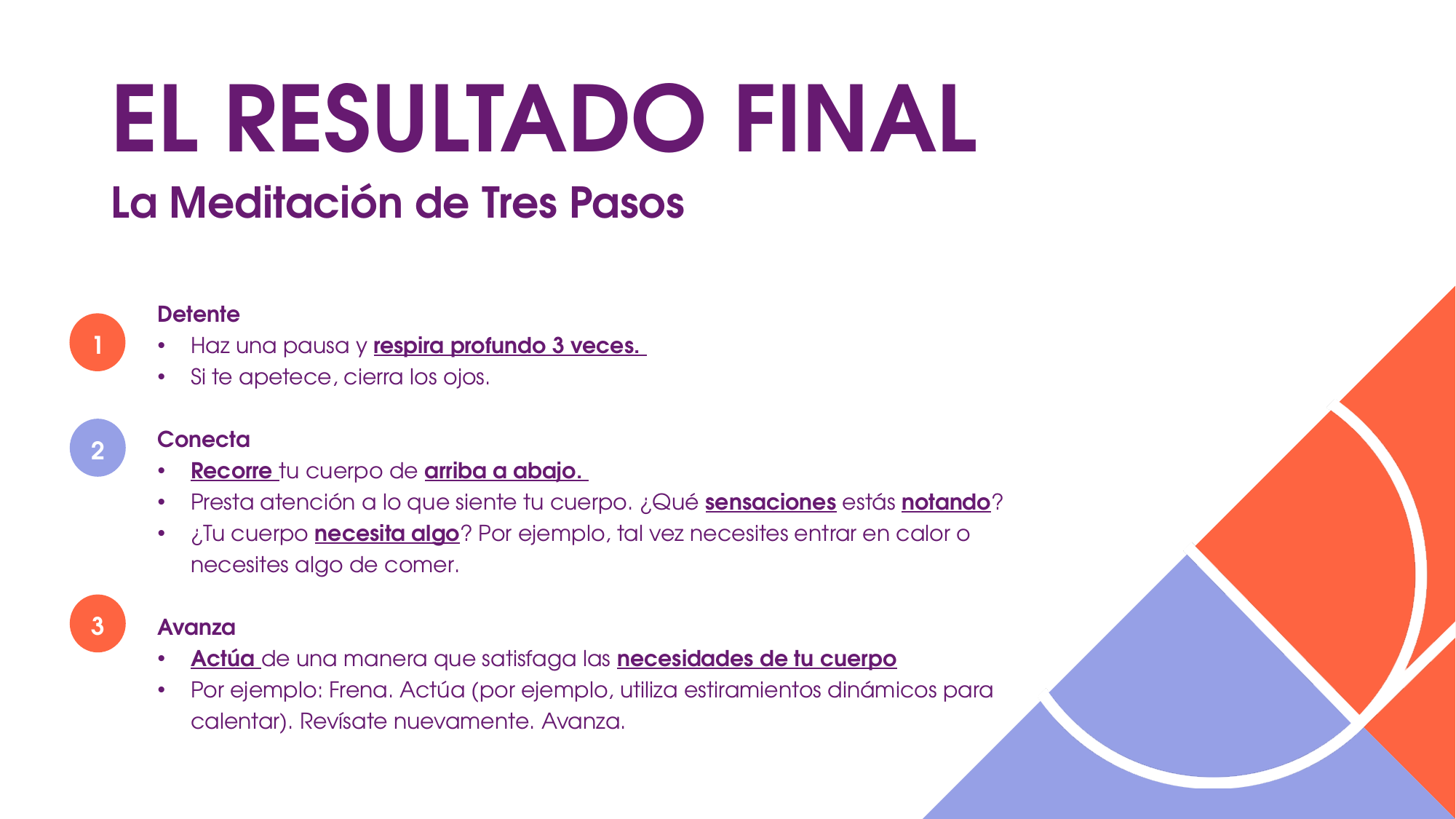

# EL RESULTADO FINAL
La Meditación de Tres Pasos
Detente
Haz una pausa y respira profundo 3 veces.
Si te apetece, cierra los ojos.

Conecta
Recorre tu cuerpo de arriba a abajo.
Presta atención a lo que siente tu cuerpo. ¿Qué sensaciones estás notando?
¿Tu cuerpo necesita algo? Por ejemplo, tal vez necesites entrar en calor o necesites algo de comer.

Avanza
Actúa de una manera que satisfaga las necesidades de tu cuerpo
Por ejemplo: Frena. Actúa (por ejemplo, utiliza estiramientos dinámicos para calentar). Revísate nuevamente. Avanza.

1

2

3